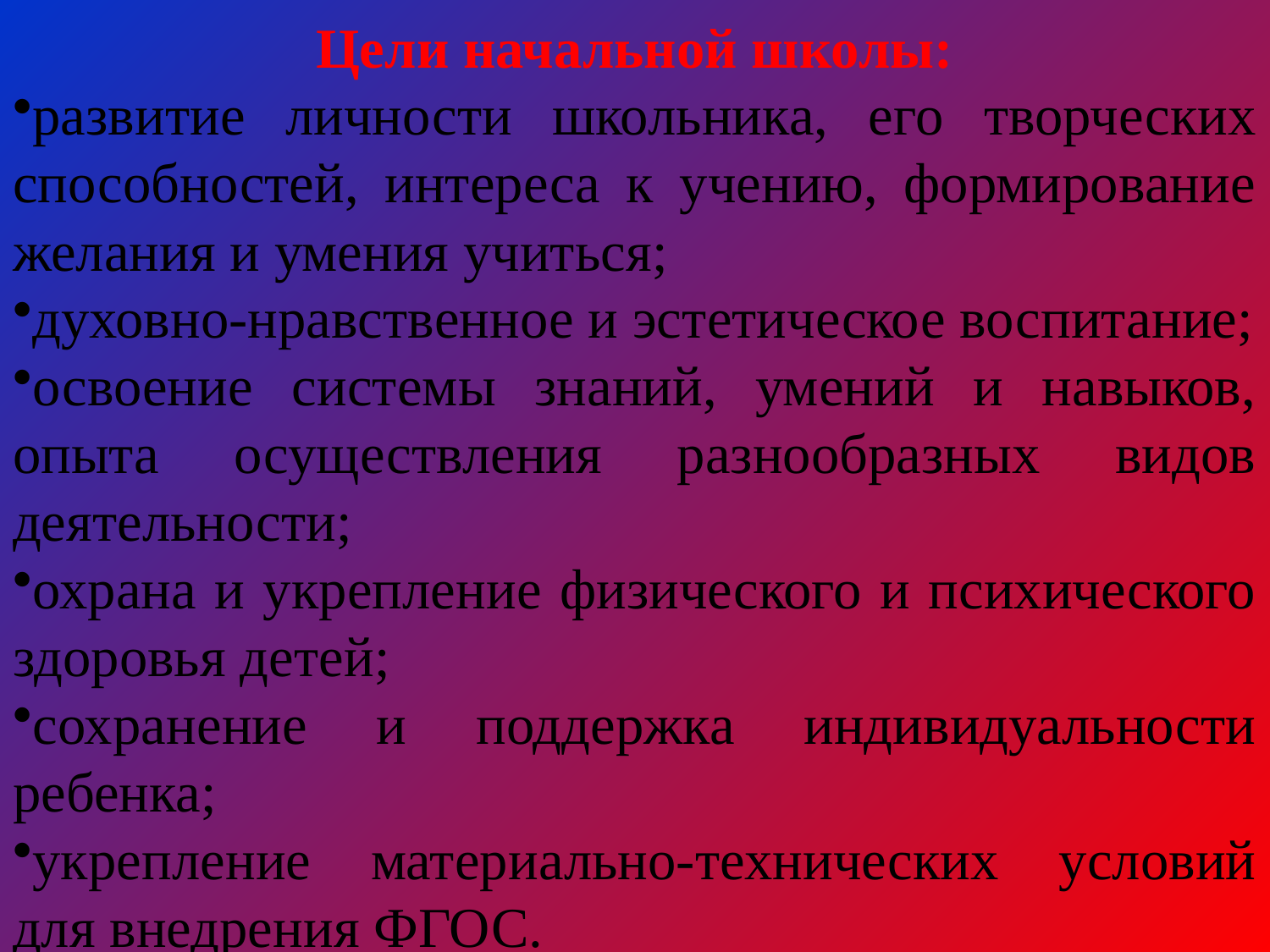

Цели начальной школы:
развитие личности школьника, его творческих способностей, интереса к учению, формирование желания и умения учиться;
духовно-нравственное и эстетическое воспитание;
освоение системы знаний, умений и навыков, опыта осуществления разнообразных видов деятельности;
охрана и укрепление физического и психического здоровья детей;
сохранение и поддержка индивидуальности ребенка;
укрепление материально-технических условий для внедрения ФГОС.